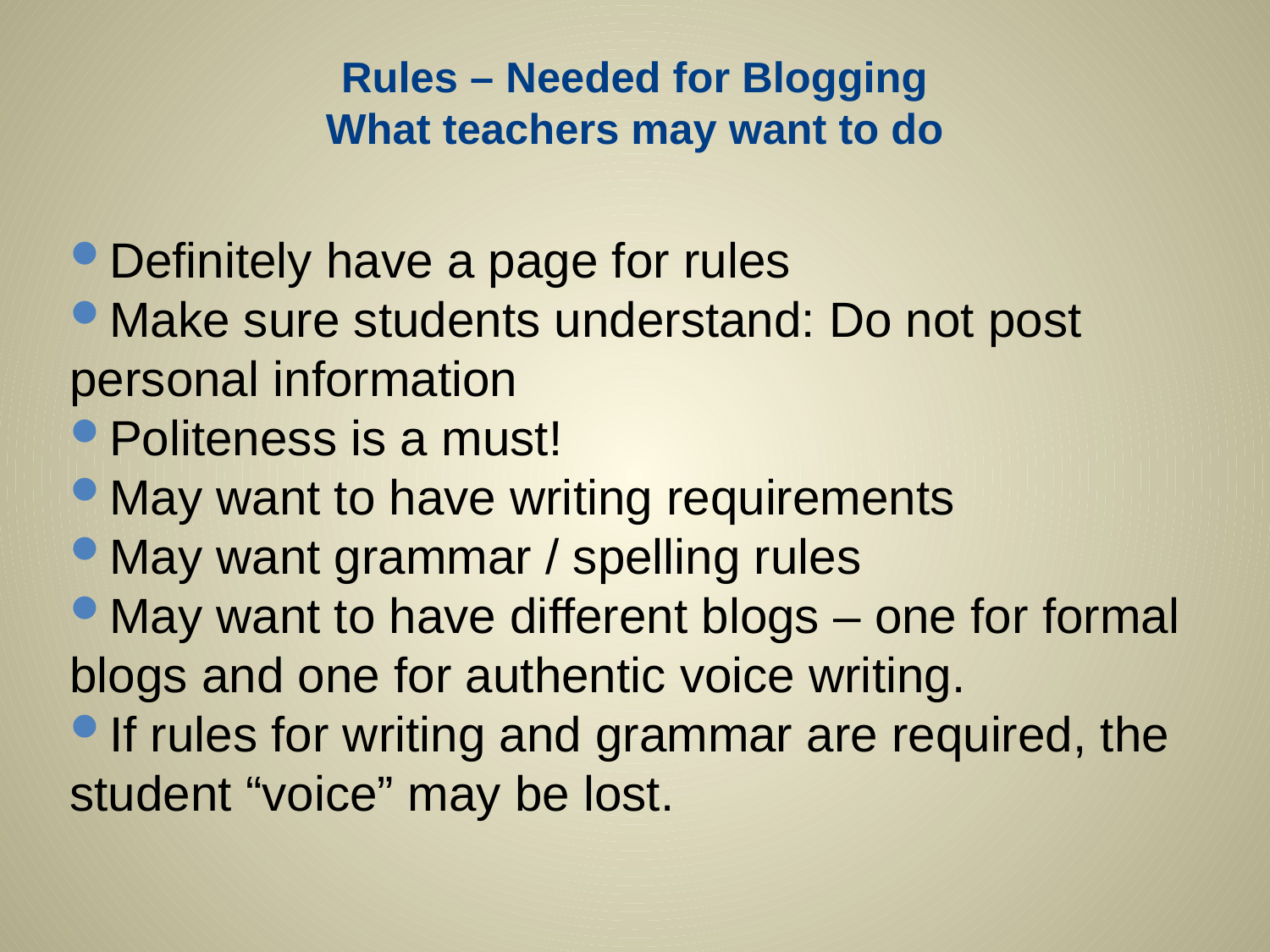

# Rules – Needed for Blogging What teachers may want to do
Definitely have a page for rules
Make sure students understand: Do not post personal information
Politeness is a must!
May want to have writing requirements
May want grammar / spelling rules
May want to have different blogs – one for formal blogs and one for authentic voice writing.
If rules for writing and grammar are required, the student “voice” may be lost.